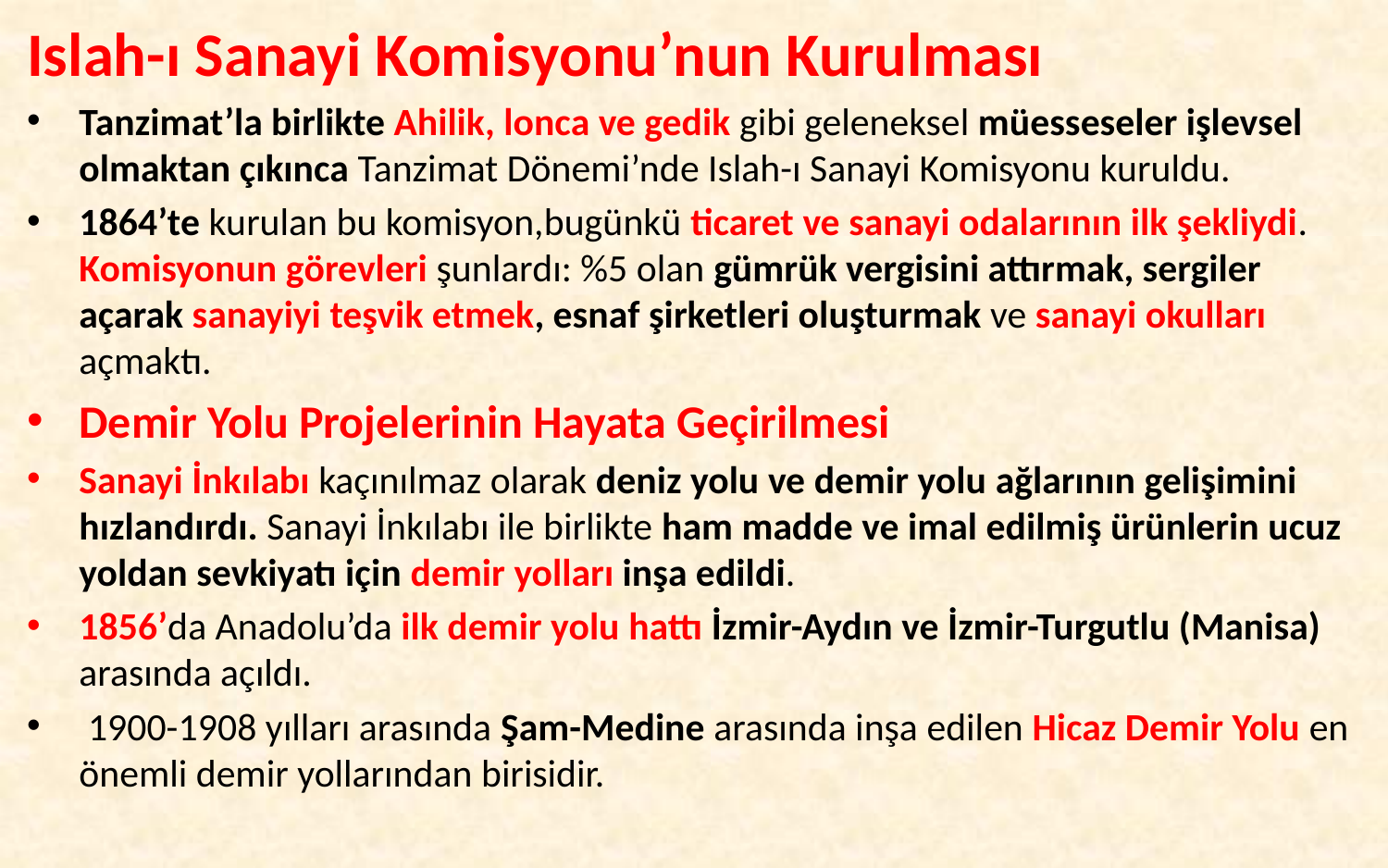

Islah-ı Sanayi Komisyonu’nun Kurulması
Tanzimat’la birlikte Ahilik, lonca ve gedik gibi geleneksel müesseseler işlevsel olmaktan çıkınca Tanzimat Dönemi’nde Islah-ı Sanayi Komisyonu kuruldu.
1864’te kurulan bu komisyon,bugünkü ticaret ve sanayi odalarının ilk şekliydi. Komisyonun görevleri şunlardı: %5 olan gümrük vergisini attırmak, sergiler açarak sanayiyi teşvik etmek, esnaf şirketleri oluşturmak ve sanayi okulları açmaktı.
Demir Yolu Projelerinin Hayata Geçirilmesi
Sanayi İnkılabı kaçınılmaz olarak deniz yolu ve demir yolu ağlarının gelişimini hızlandırdı. Sanayi İnkılabı ile birlikte ham madde ve imal edilmiş ürünlerin ucuz yoldan sevkiyatı için demir yolları inşa edildi.
1856’da Anadolu’da ilk demir yolu hattı İzmir-Aydın ve İzmir-Turgutlu (Manisa) arasında açıldı.
 1900-1908 yılları arasında Şam-Medine arasında inşa edilen Hicaz Demir Yolu en önemli demir yollarından birisidir.